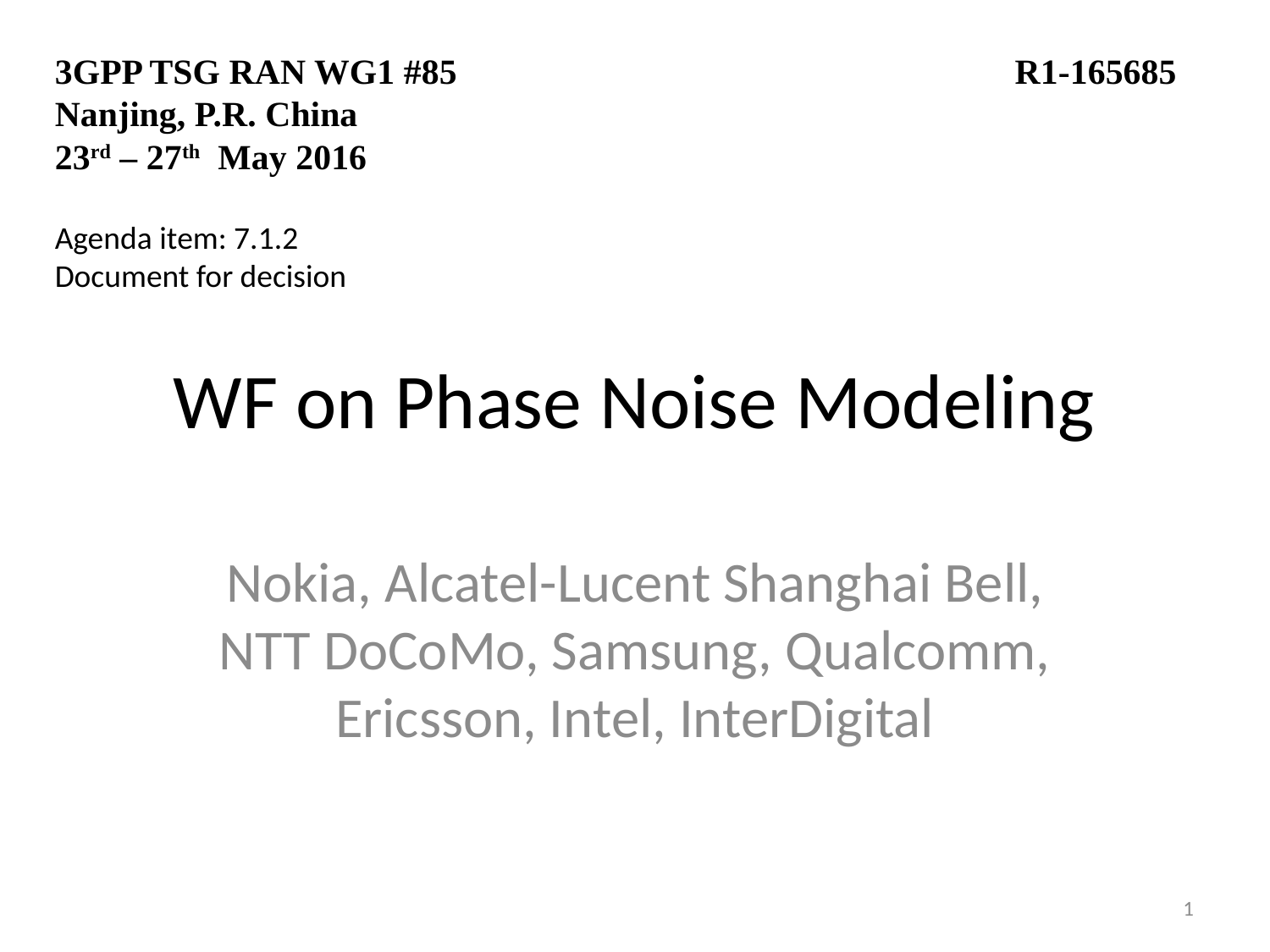

3GPP TSG RAN WG1 #85				        R1-165685
Nanjing, P.R. China
23rd – 27th  May 2016
Agenda item: 7.1.2
Document for decision
# WF on Phase Noise Modeling
Nokia, Alcatel-Lucent Shanghai Bell, NTT DoCoMo, Samsung, Qualcomm, Ericsson, Intel, InterDigital
1